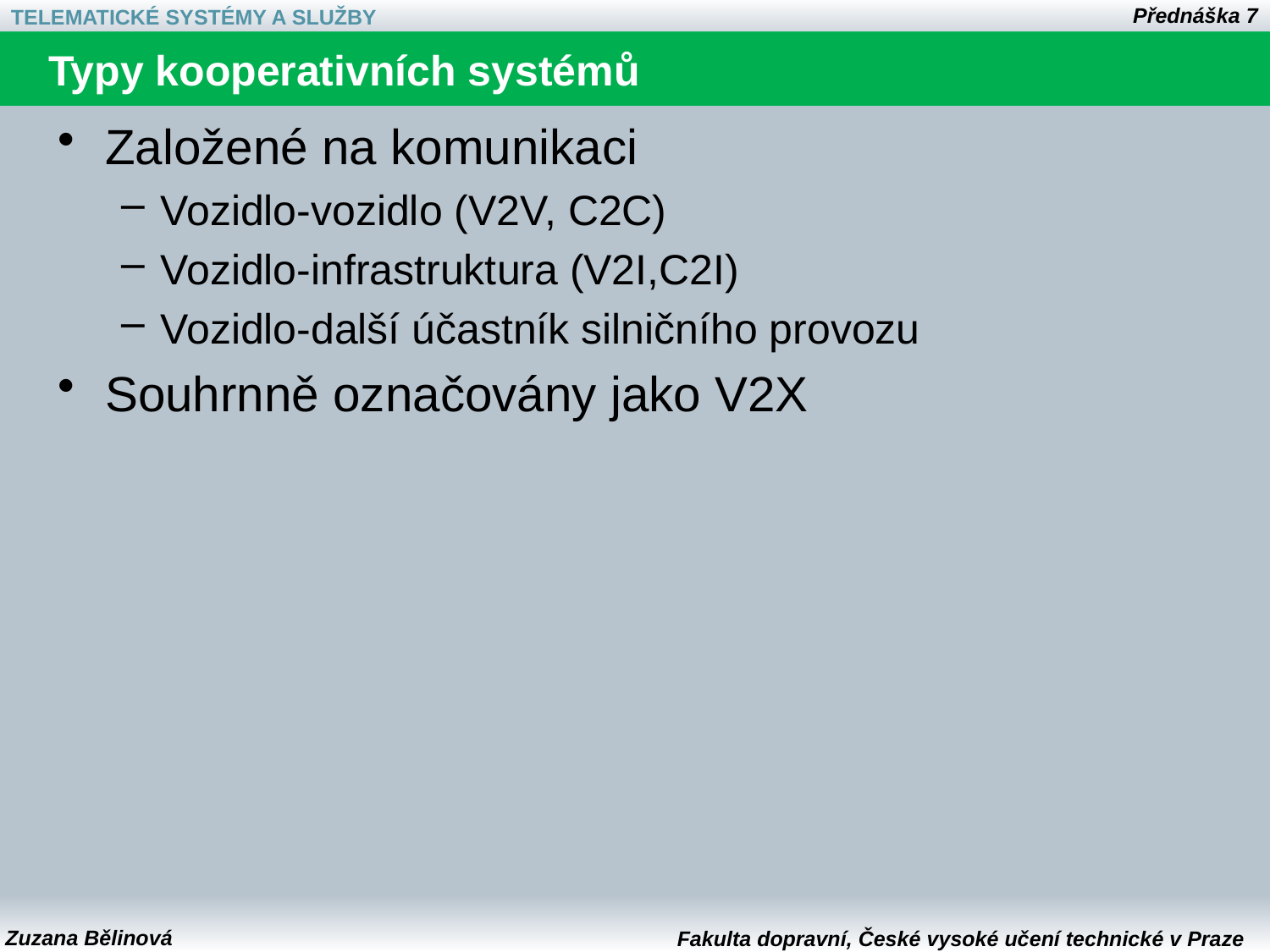

# Typy kooperativních systémů
Založené na komunikaci
Vozidlo-vozidlo (V2V, C2C)
Vozidlo-infrastruktura (V2I,C2I)
Vozidlo-další účastník silničního provozu
Souhrnně označovány jako V2X